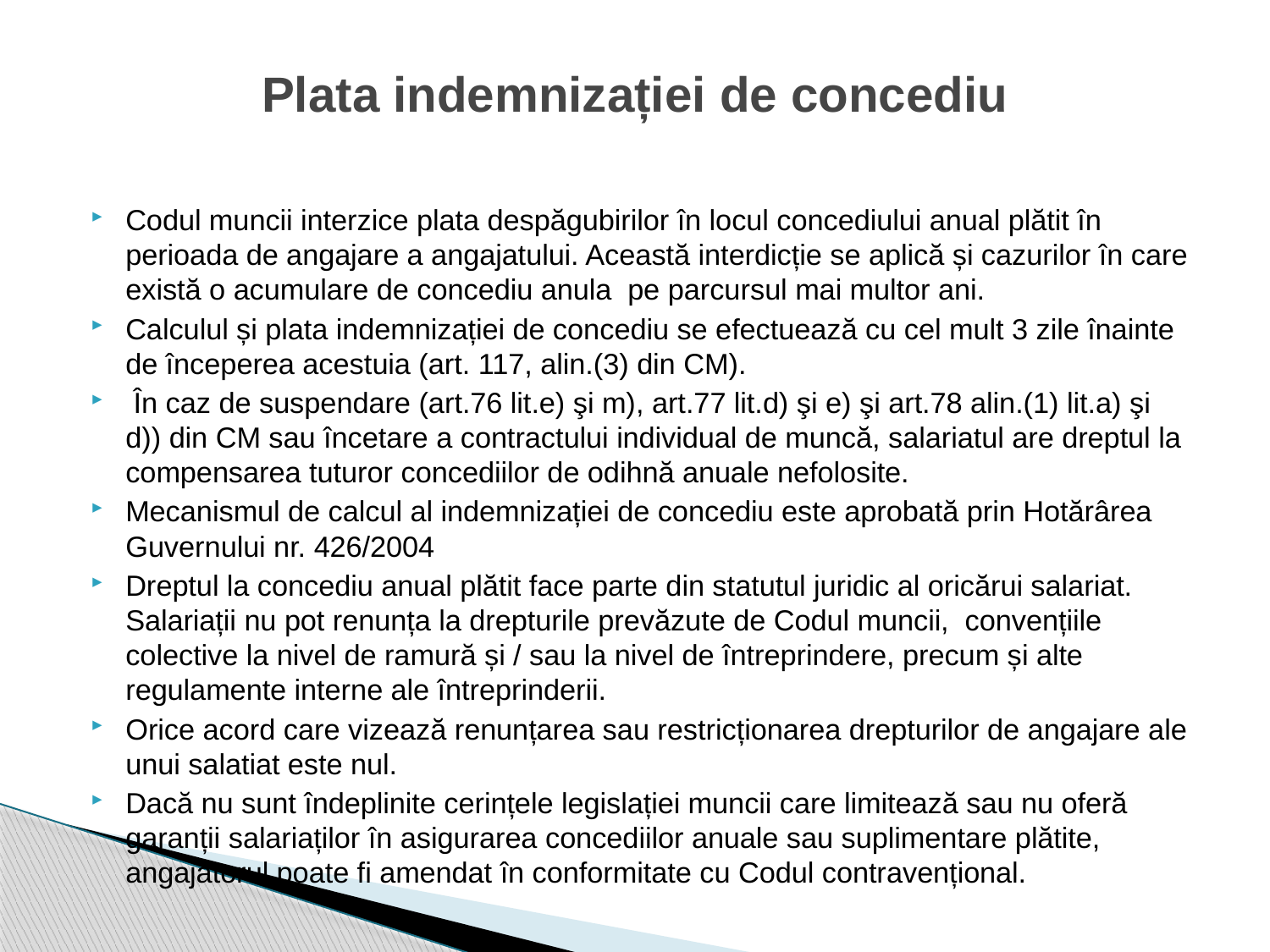

# Plata indemnizației de concediu

Codul muncii interzice plata despăgubirilor în locul concediului anual plătit în perioada de angajare a angajatului. Această interdicție se aplică și cazurilor în care există o acumulare de concediu anula  pe parcursul mai multor ani.
Calculul și plata indemnizației de concediu se efectuează cu cel mult 3 zile înainte de începerea acestuia (art. 117, alin.(3) din CM).
 În caz de suspendare (art.76 lit.e) şi m), art.77 lit.d) şi e) şi art.78 alin.(1) lit.a) şi d)) din CM sau încetare a contractului individual de muncă, salariatul are dreptul la compensarea tuturor concediilor de odihnă anuale nefolosite.
Mecanismul de calcul al indemnizației de concediu este aprobată prin Hotărârea Guvernului nr. 426/2004
Dreptul la concediu anual plătit face parte din statutul juridic al oricărui salariat. Salariații nu pot renunța la drepturile prevăzute de Codul muncii,  convențiile colective la nivel de ramură și / sau la nivel de întreprindere, precum și alte regulamente interne ale întreprinderii.
Orice acord care vizează renunțarea sau restricționarea drepturilor de angajare ale unui salatiat este nul.
Dacă nu sunt îndeplinite cerințele legislației muncii care limitează sau nu oferă garanții salariaților în asigurarea concediilor anuale sau suplimentare plătite, angajatorul poate fi amendat în conformitate cu Codul contravențional.